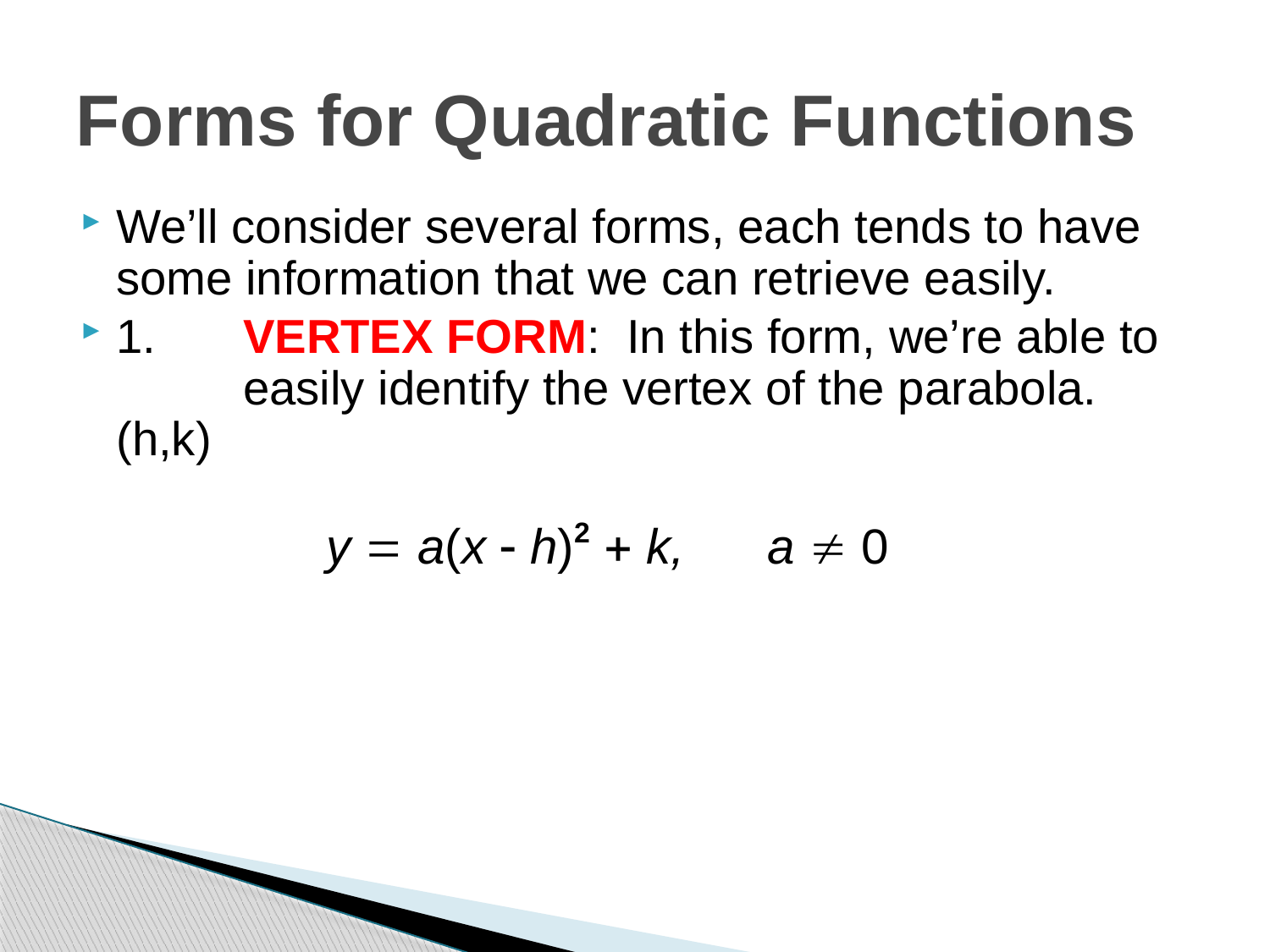

# Forms for Quadratic Functions
We’ll consider several forms, each tends to have some information that we can retrieve easily.
1.	VERTEX FORM:  In this form, we’re able to 	easily identify the vertex of the parabola. 	(h,k)
y = a(x − h)2 + k,      a ≠ 0